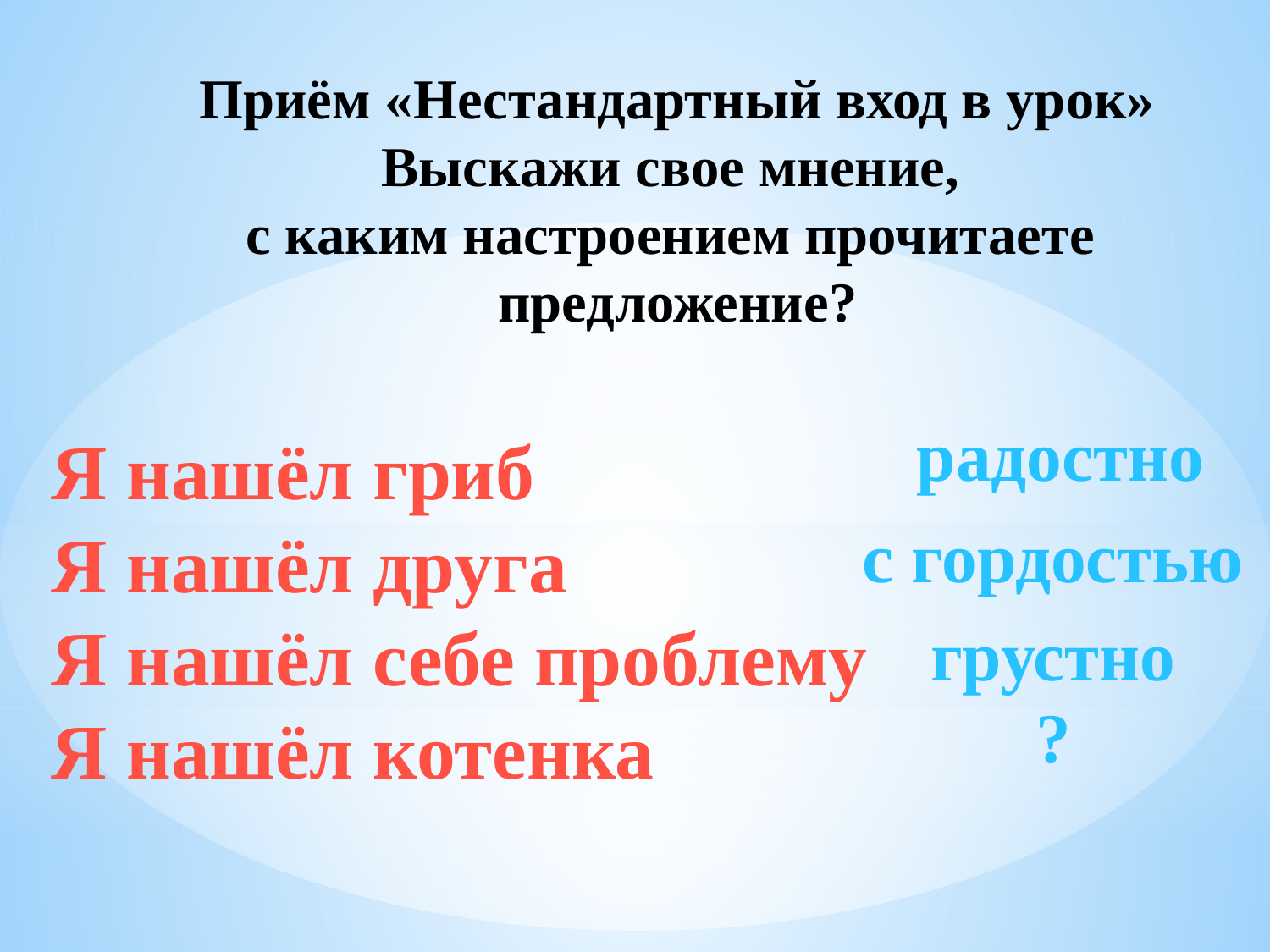

Приём «Нестандартный вход в урок»
Выскажи свое мнение,
с каким настроением прочитаете
предложение?
радостно
Я нашёл гриб
Я нашёл друга
Я нашёл себе проблему
Я нашёл котенка
с гордостью
грустно
?